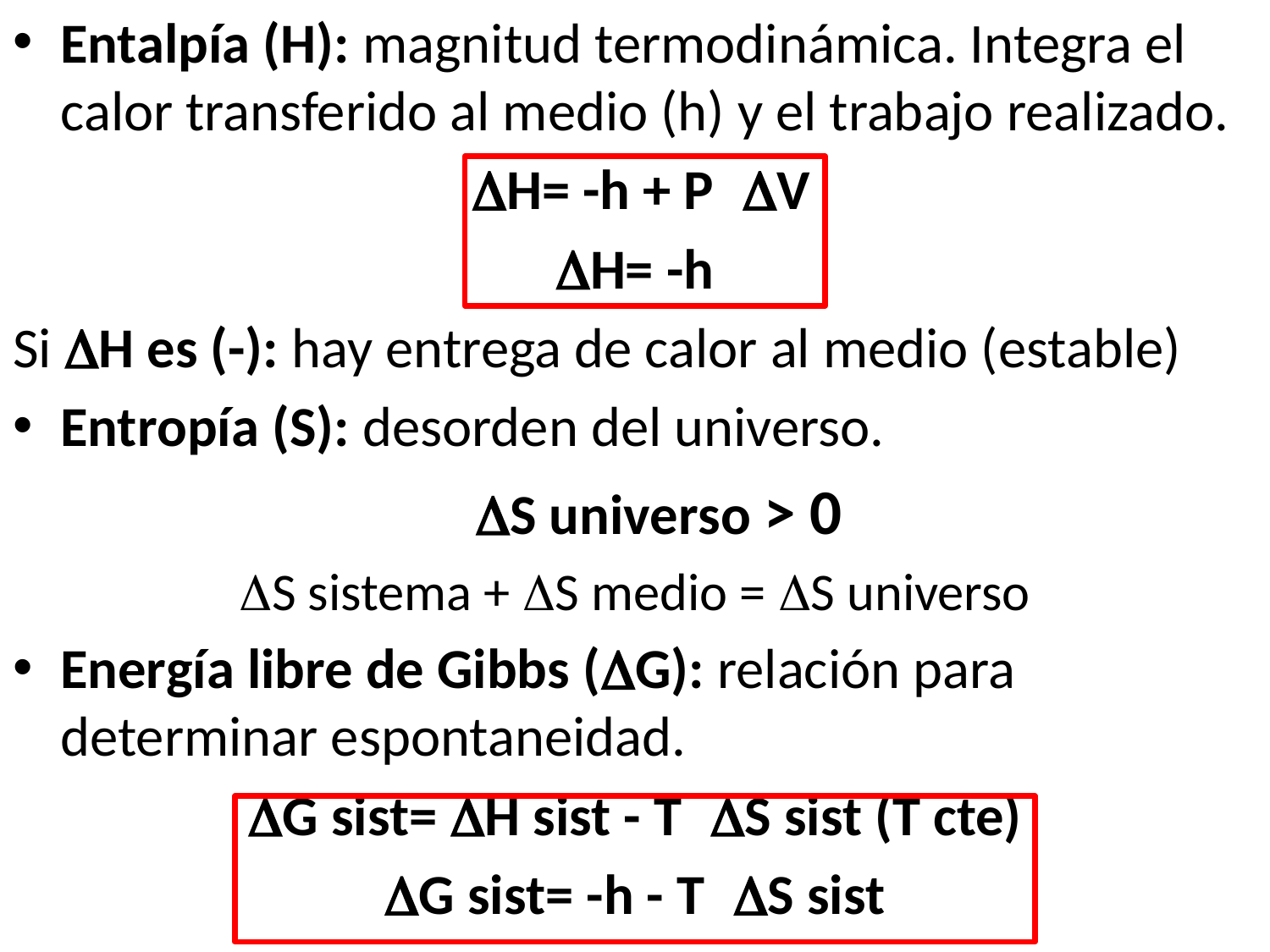

Entalpía (H): magnitud termodinámica. Integra el calor transferido al medio (h) y el trabajo realizado.
 ΔH= -h + P ΔV
ΔH= -h
Si ΔH es (-): hay entrega de calor al medio (estable)
Entropía (S): desorden del universo.
ΔS universo > 0
ΔS sistema + ΔS medio = ΔS universo
Energía libre de Gibbs (ΔG): relación para determinar espontaneidad.
ΔG sist= ΔH sist - T ΔS sist (T cte)
ΔG sist= -h - T ΔS sist